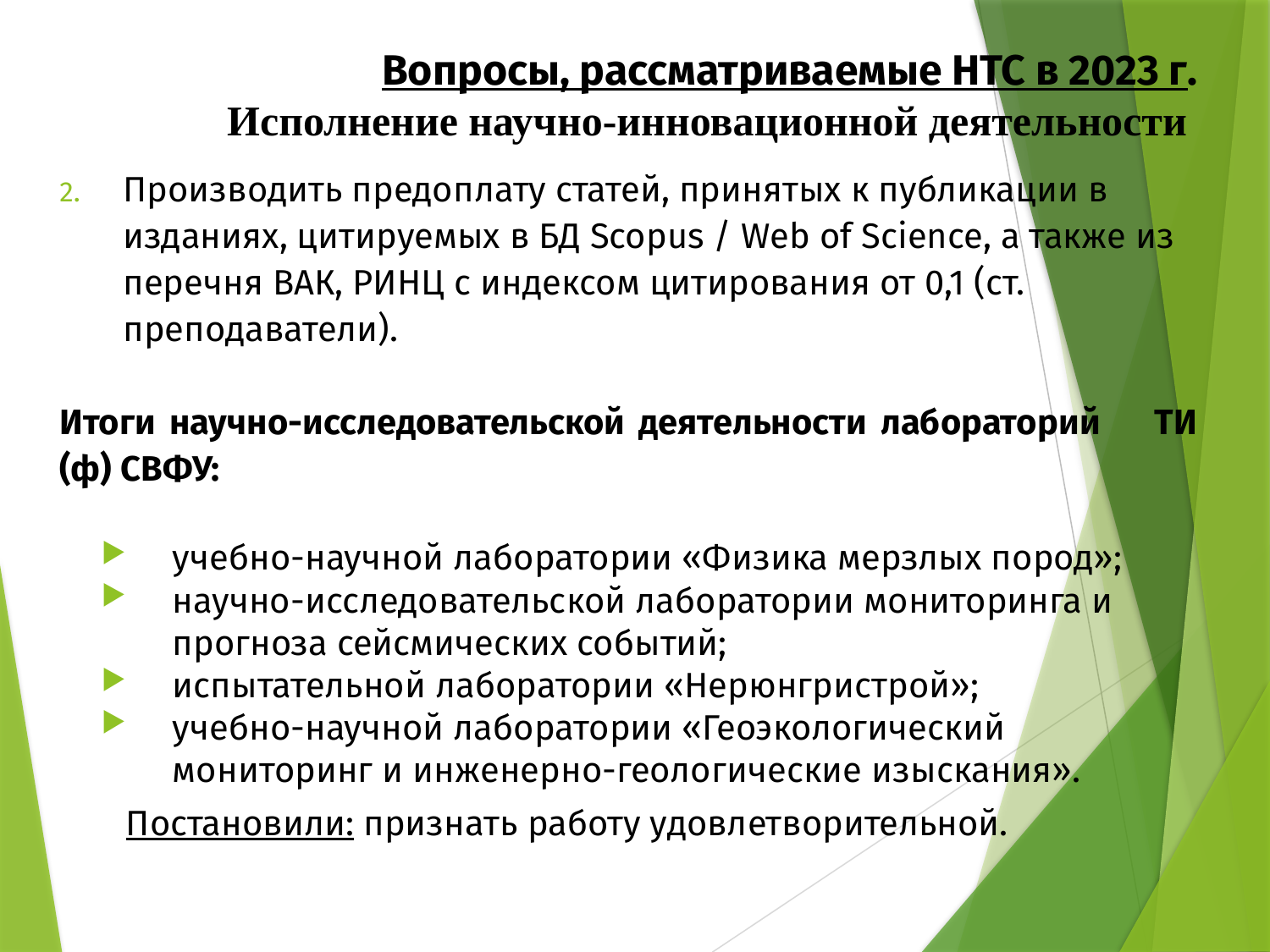

Вопросы, рассматриваемые НТС в 2023 г.
Исполнение научно-инновационной деятельности
Производить предоплату статей, принятых к публикации в изданиях, цитируемых в БД Scopus / Web of Science, а также из перечня ВАК, РИНЦ с индексом цитирования от 0,1 (ст. преподаватели).

Итоги научно-исследовательской деятельности лабораторий    ТИ (ф) СВФУ:

учебно-научной лаборатории «Физика мерзлых пород»;
научно-исследовательской лаборатории мониторинга и прогноза сейсмических событий;
испытательной лаборатории «Нерюнгристрой»;
учебно-научной лаборатории «Геоэкологический мониторинг и инженерно-геологические изыскания».
Постановили: признать работу удовлетворительной.